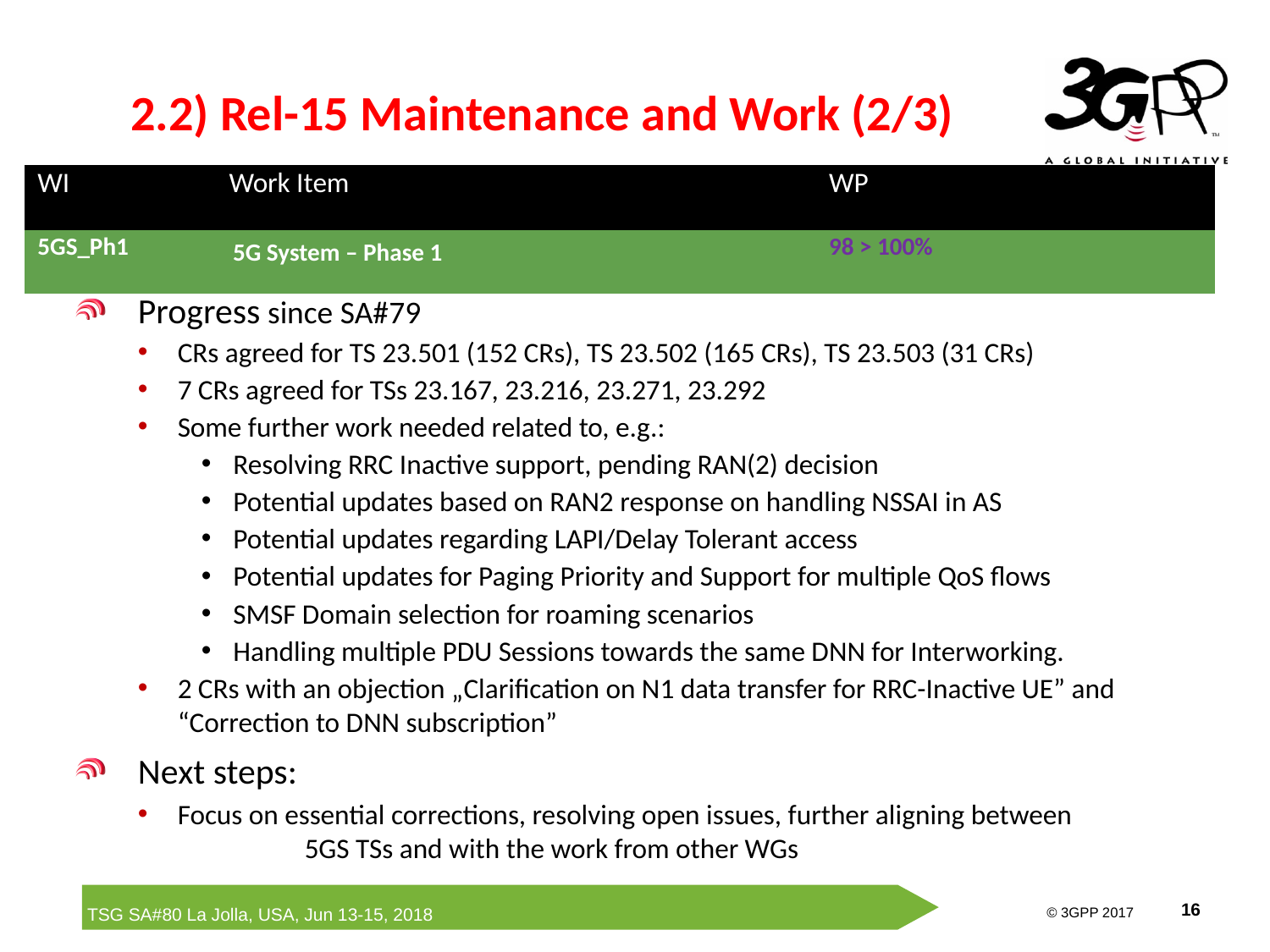

# 2.2) Rel-15 Maintenance and Work (2/3)
| WI | Work Item | WP |  |  |
| --- | --- | --- | --- | --- |
| 5GS\_Ph1 | 5G System – Phase 1 | 98 > 100% |  |  |
Progress since SA#79
CRs agreed for TS 23.501 (152 CRs), TS 23.502 (165 CRs), TS 23.503 (31 CRs)
7 CRs agreed for TSs 23.167, 23.216, 23.271, 23.292
Some further work needed related to, e.g.:
Resolving RRC Inactive support, pending RAN(2) decision
Potential updates based on RAN2 response on handling NSSAI in AS
Potential updates regarding LAPI/Delay Tolerant access
Potential updates for Paging Priority and Support for multiple QoS flows
SMSF Domain selection for roaming scenarios
Handling multiple PDU Sessions towards the same DNN for Interworking.
2 CRs with an objection „Clarification on N1 data transfer for RRC-Inactive UE” and “Correction to DNN subscription”
Next steps:
Focus on essential corrections, resolving open issues, further aligning between   		5GS TSs and with the work from other WGs